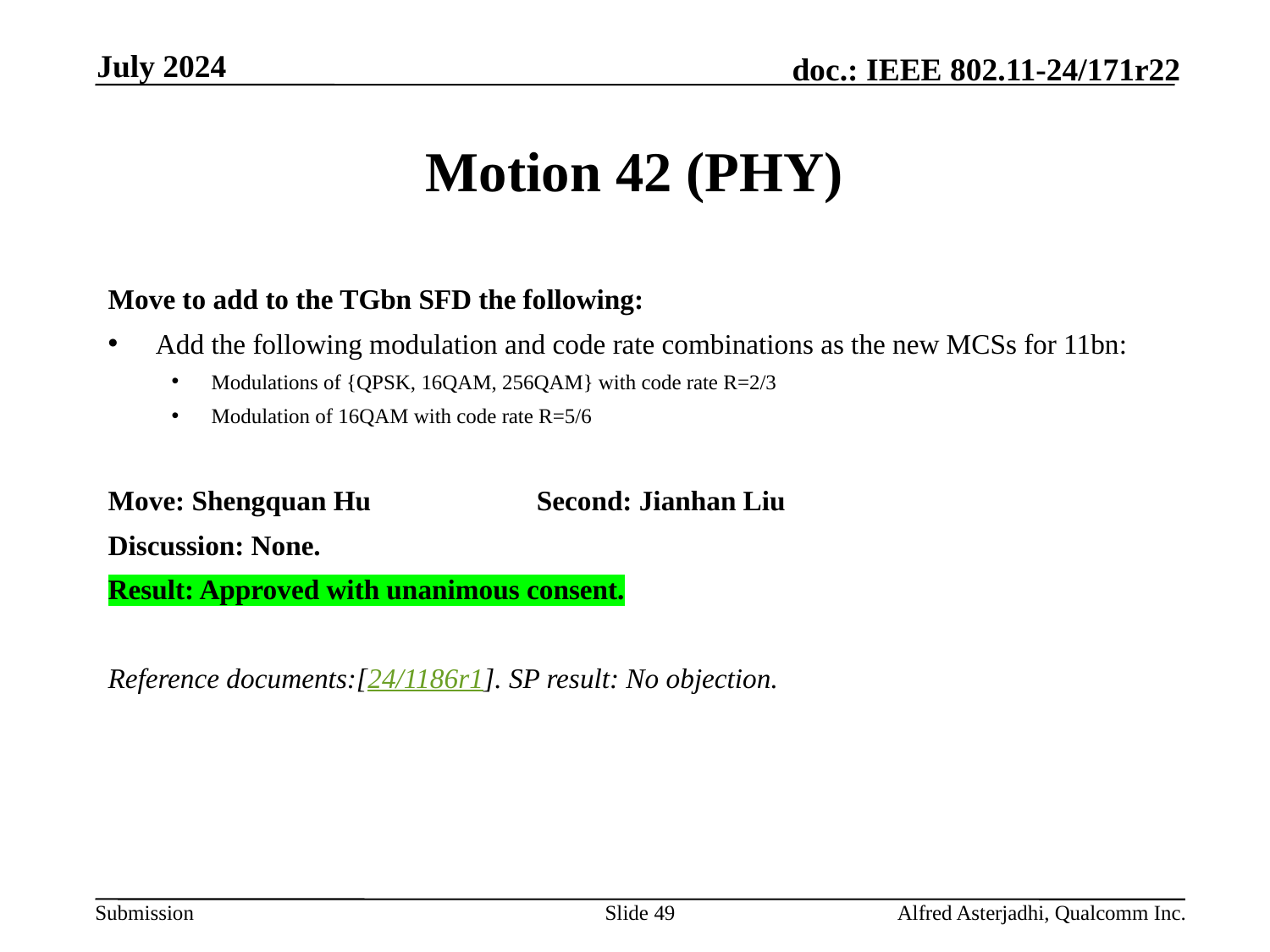

July 2024
# Motion 42 (PHY)
Move to add to the TGbn SFD the following:
Add the following modulation and code rate combinations as the new MCSs for 11bn:
Modulations of {QPSK, 16QAM, 256QAM} with code rate R=2/3
Modulation of 16QAM with code rate R=5/6

Move: Shengquan Hu		Second: Jianhan Liu
Discussion: None.
Result: Approved with unanimous consent.

Reference documents:[24/1186r1]. SP result: No objection.

Slide 49
Alfred Asterjadhi, Qualcomm Inc.